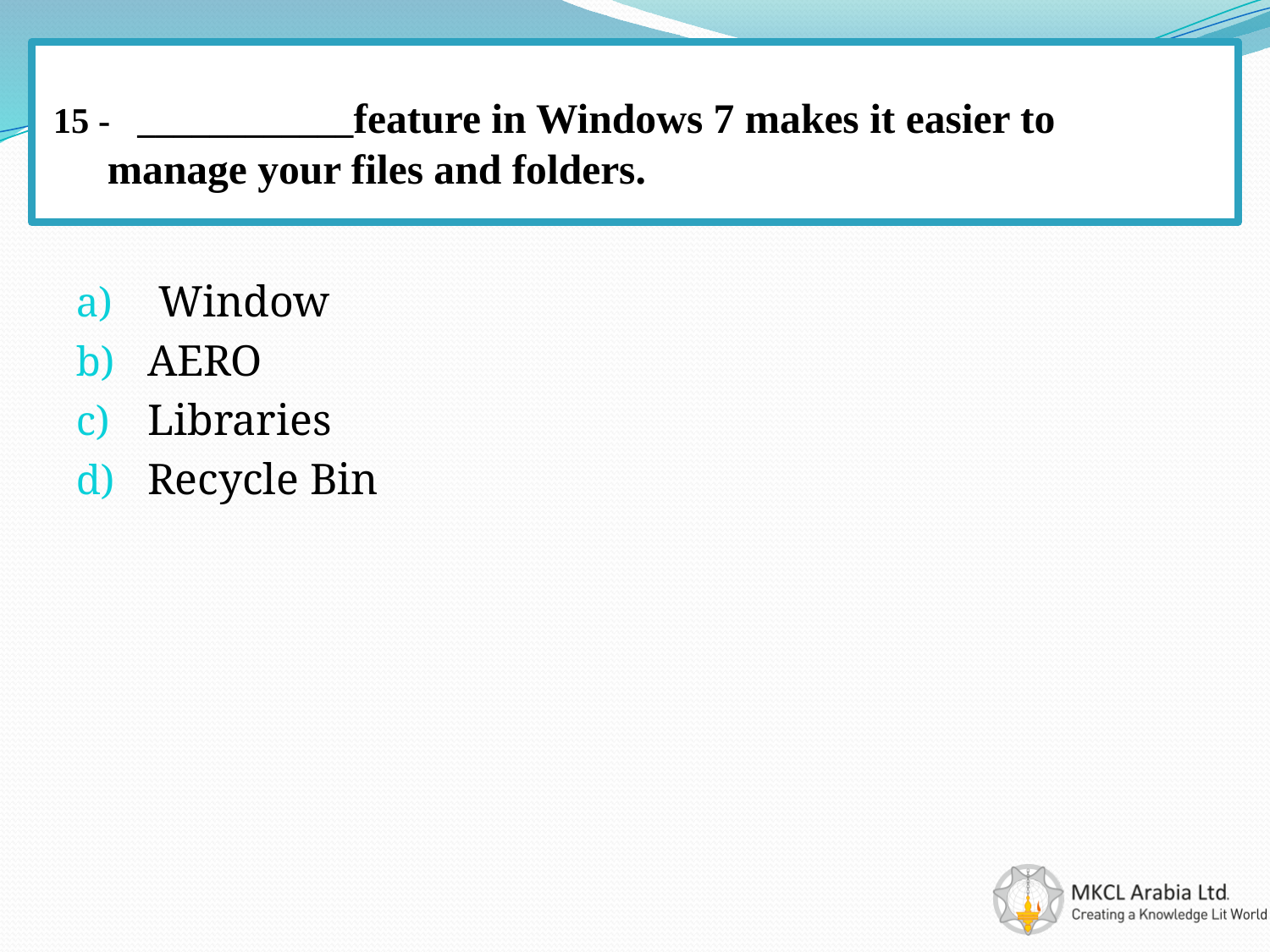

# 15 -   ____________feature in Windows 7 makes it easier to manage your files and folders.
 Window
AERO
Libraries
Recycle Bin